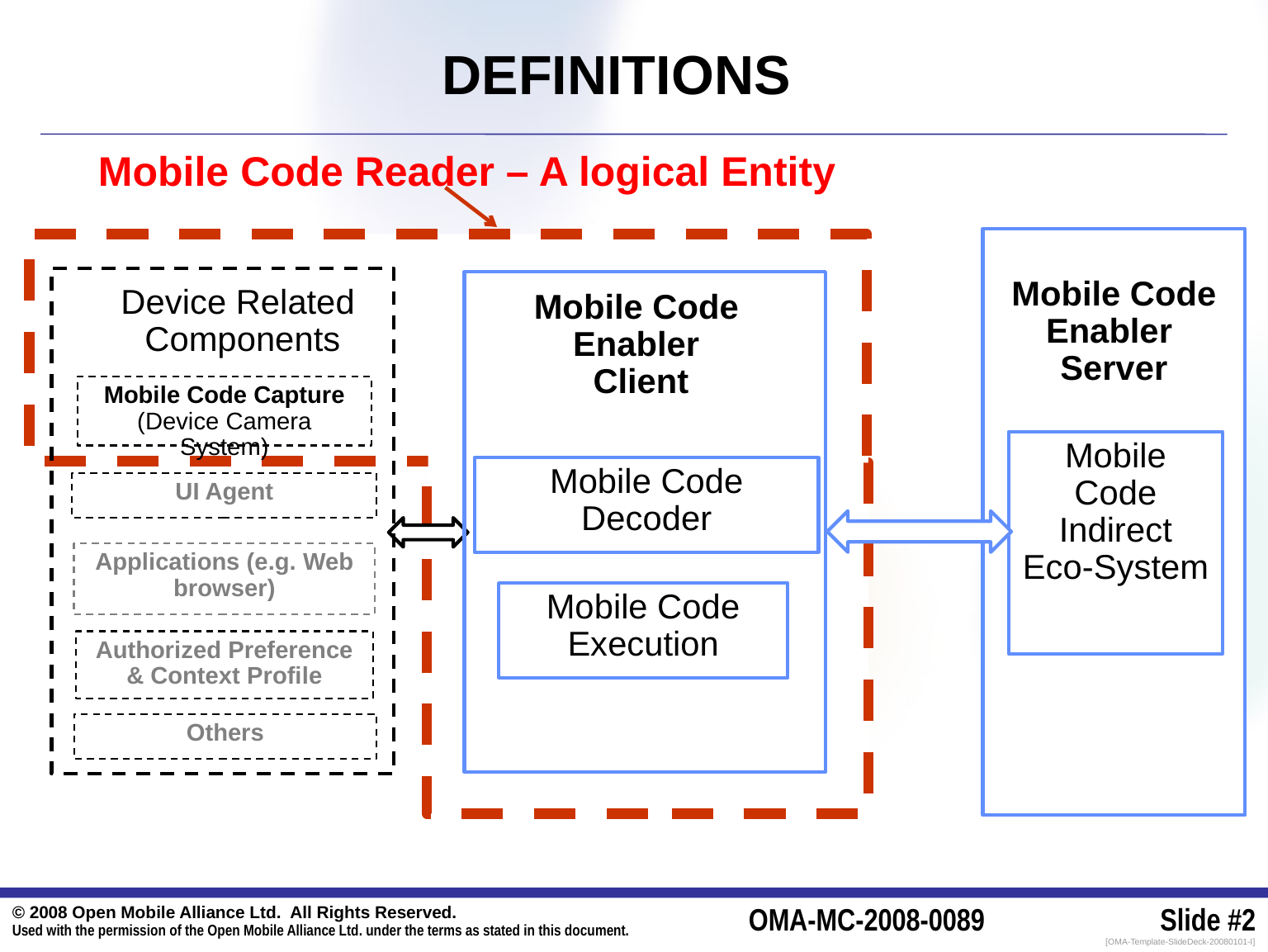

DEFINITIONS
Mobile Code Reader – A logical Entity

Mobile Code Enabler
Server

Device Related
Components
Mobile Code
Enabler
Client
Mobile Code Capture
(Device Camera System)

Mobile Code
Indirect Eco-System
Mobile Code Decoder

UI Agent

Applications (e.g. Web browser)

Mobile Code Execution
Authorized Preference & Context Profile

Others